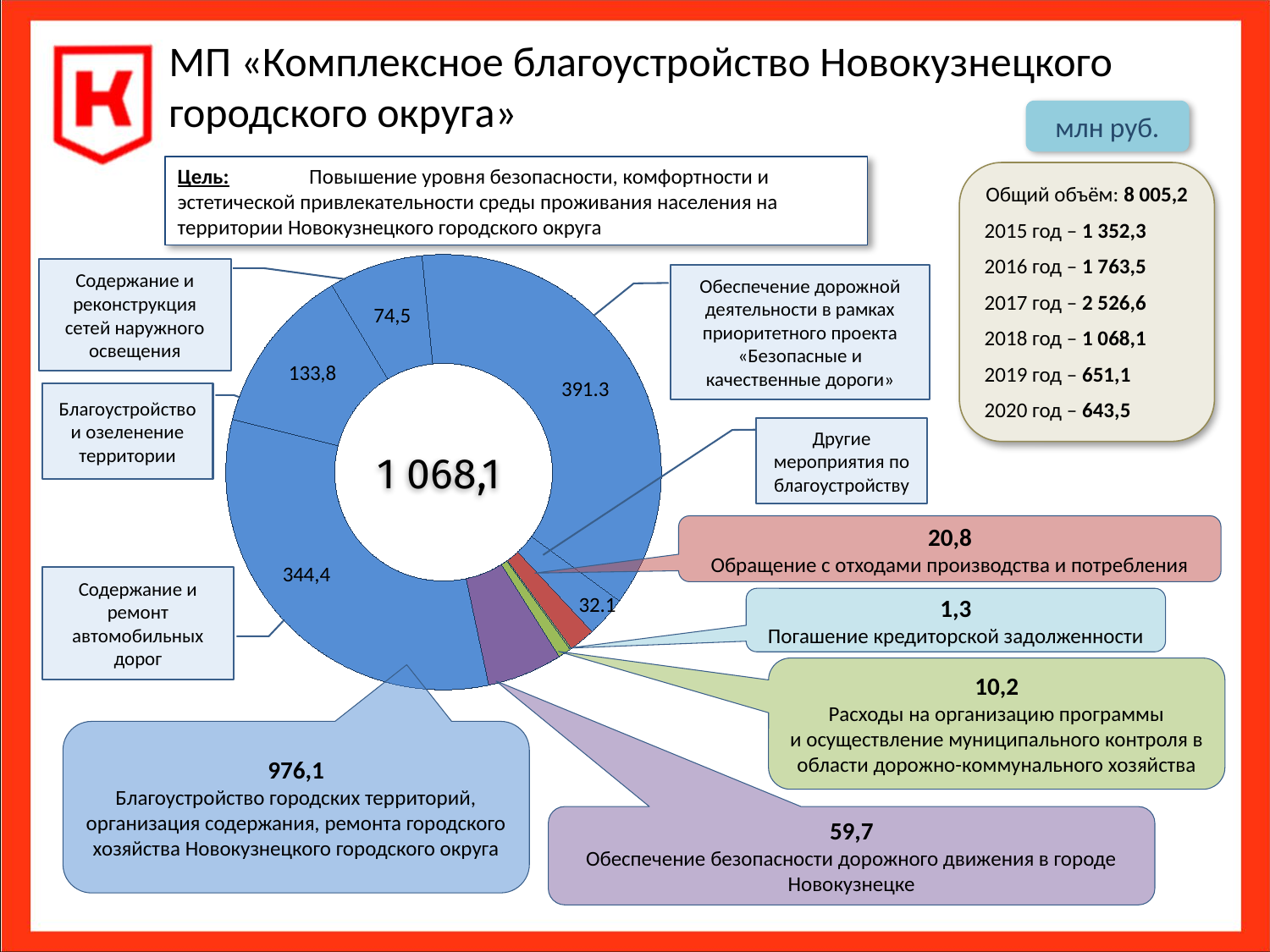

# МП «Комплексное благоустройство Новокузнецкого городского округа»

млн руб.
Цель:	 Повышение уровня безопасности, комфортности и эстетической привлекательности среды проживания населения на территории Новокузнецкого городского округа
Общий объём: 8 005,2
2015 год – 1 352,3
2016 год – 1 763,5
2017 год – 2 526,6
2018 год – 1 068,1
2019 год – 651,1
2020 год – 643,5

### Chart

| Category | 1091,9 |
|---|---|
| Содержание и ремонт автомобильных дорог общего пользования местного значения
 | 344.4 |
| Благоустройство и озеленение территории городского округа, содержание городских лесов | 133.8 |
| Содержание и реконструкция сетей наружного освещения | 74.5 |
| Обеспечение дорожной деятельности в рамках приоритетного проекта "Безопасные и качественные дороги" | 391.3 |
| Другие мероприятия | 32.1 |
| Обращение с отходами производства и потребления | 20.8 |
| погашение кредиторской задолженности | 1.3 |
| Обеспечение функционирования управления по реализации МП и осуществлению муниципального контроля в области дорожно-коммунального хозяйства | 10.200000000000001 |
| Обеспечение безопасности дорожного движения в городе Новокузнецке | 59.7 |
Содержание и реконструкция сетей наружного освещения
Обеспечение дорожной деятельности в рамках приоритетного проекта «Безопасные и качественные дороги»
Благоустройство и озеленение территории
Другие мероприятия по благоустройству
1 068,1
20,8
Обращение с отходами производства и потребления
Содержание и ремонт автомобильных дорог
1,3
Погашение кредиторской задолженности
10,2
Расходы на организацию программы
и осуществление муниципального контроля в области дорожно-коммунального хозяйства
976,1
Благоустройство городских территорий, организация содержания, ремонта городского хозяйства Новокузнецкого городского округа
59,7
Обеспечение безопасности дорожного движения в городе Новокузнецке
26